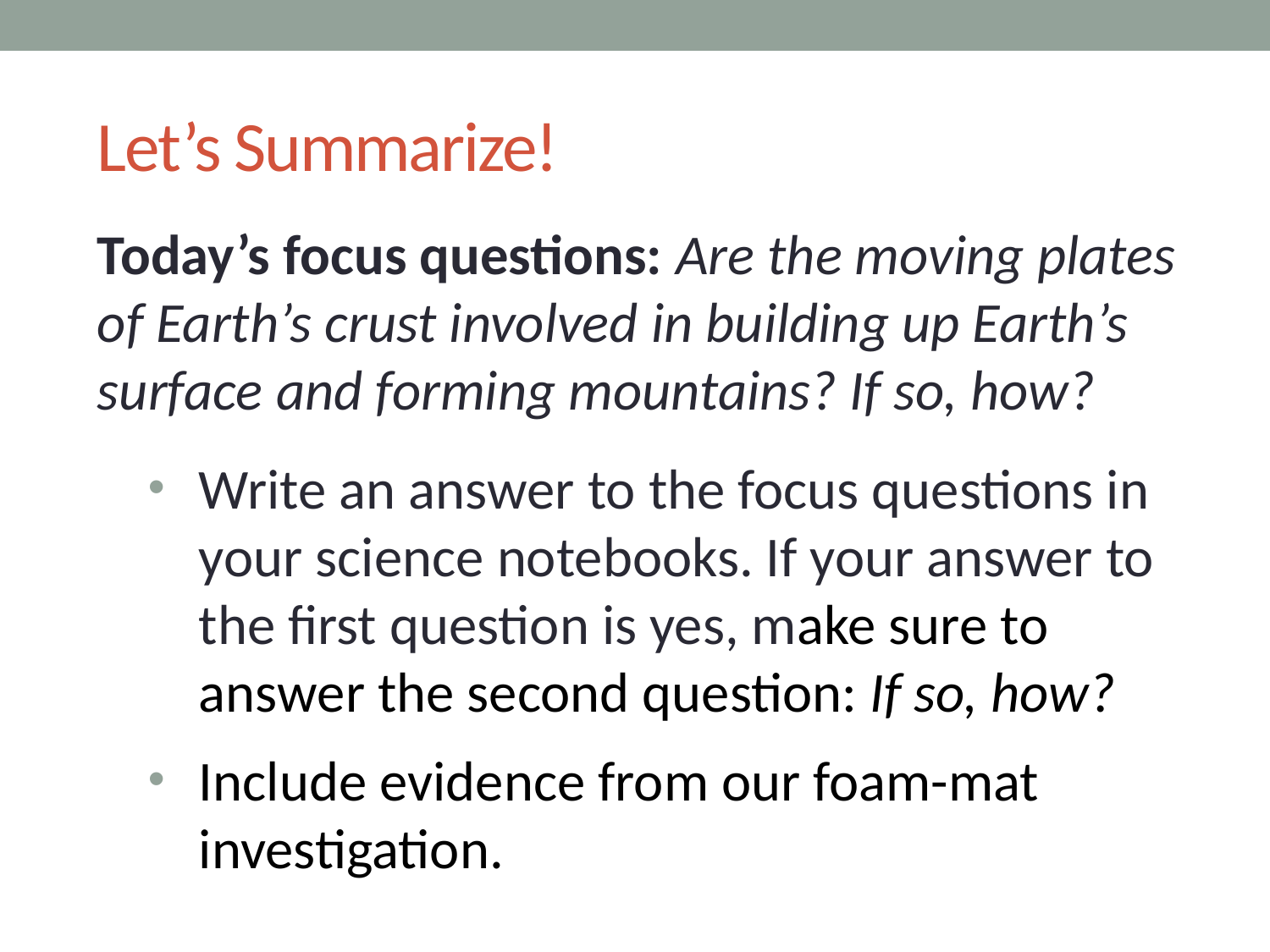

# Let’s Summarize!
Today’s focus questions: Are the moving plates of Earth’s crust involved in building up Earth’s surface and forming mountains? If so, how?
Write an answer to the focus questions in your science notebooks. If your answer to the first question is yes, make sure to answer the second question: If so, how?
Include evidence from our foam-mat investigation.